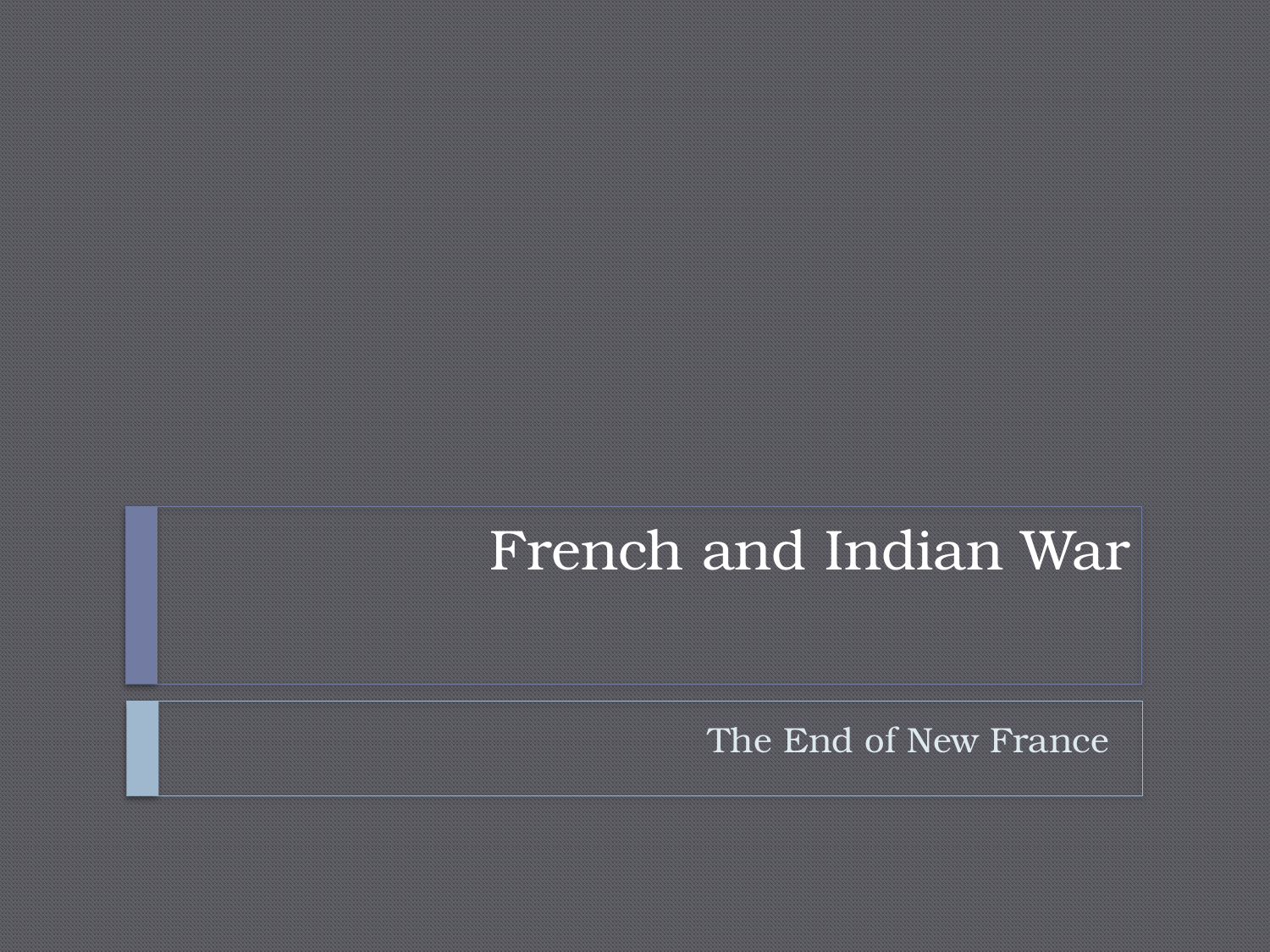

# French and Indian War
The End of New France